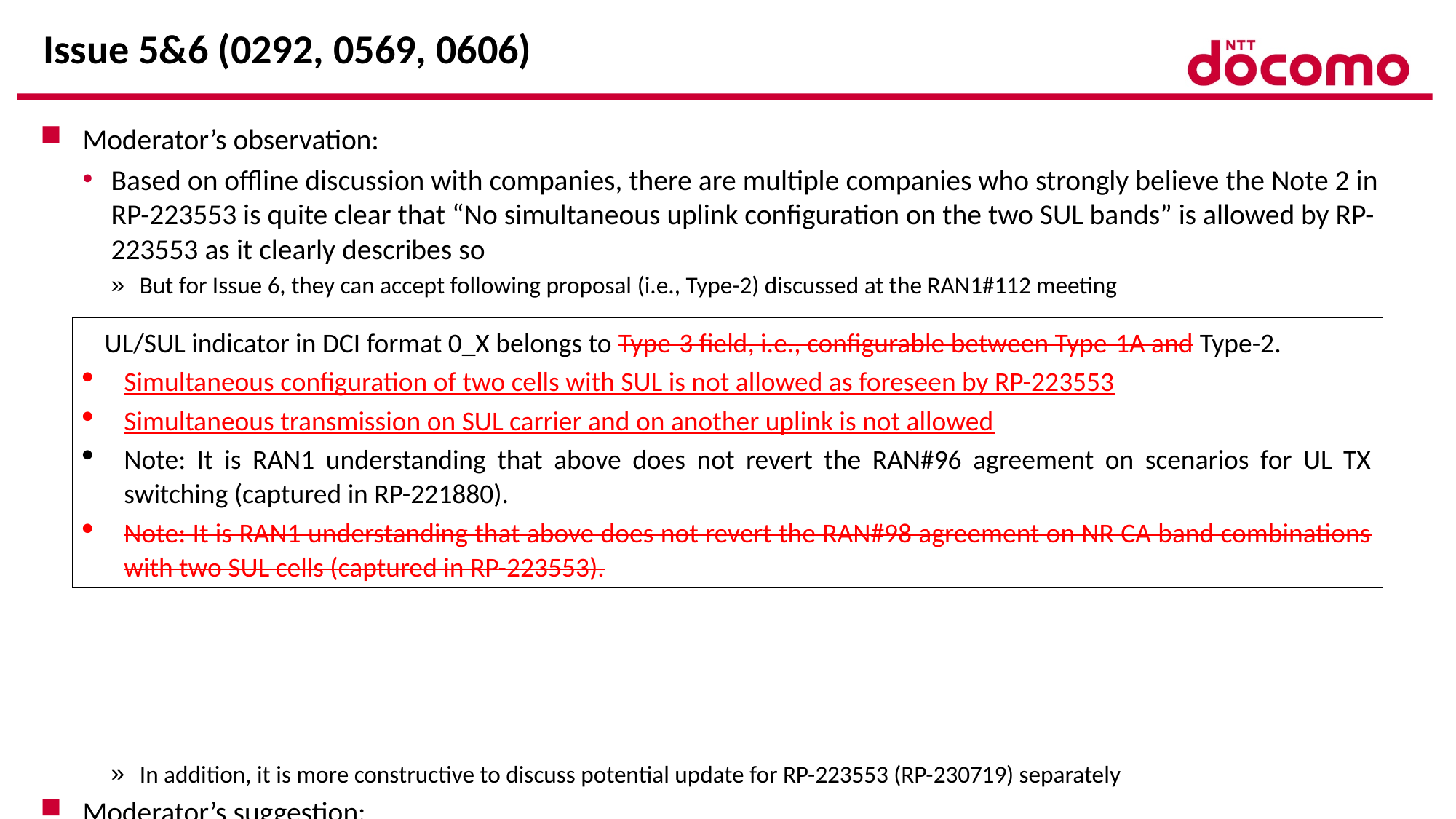

# Issue 5&6 (0292, 0569, 0606)
Moderator’s observation:
Based on offline discussion with companies, there are multiple companies who strongly believe the Note 2 in RP-223553 is quite clear that “No simultaneous uplink configuration on the two SUL bands” is allowed by RP-223553 as it clearly describes so
But for Issue 6, they can accept following proposal (i.e., Type-2) discussed at the RAN1#112 meeting

In addition, it is more constructive to discuss potential update for RP-223553 (RP-230719) separately
Moderator’s suggestion:
Agree on above proposal (with potential wording update) to conclude Issue 5&6
Discuss potential update for RP-223553 (RP-230719) separately
UL/SUL indicator in DCI format 0_X belongs to Type-3 field, i.e., configurable between Type-1A and Type-2.
Simultaneous configuration of two cells with SUL is not allowed as foreseen by RP-223553
Simultaneous transmission on SUL carrier and on another uplink is not allowed
Note: It is RAN1 understanding that above does not revert the RAN#96 agreement on scenarios for UL TX switching (captured in RP-221880).
Note: It is RAN1 understanding that above does not revert the RAN#98 agreement on NR CA band combinations with two SUL cells (captured in RP-223553).